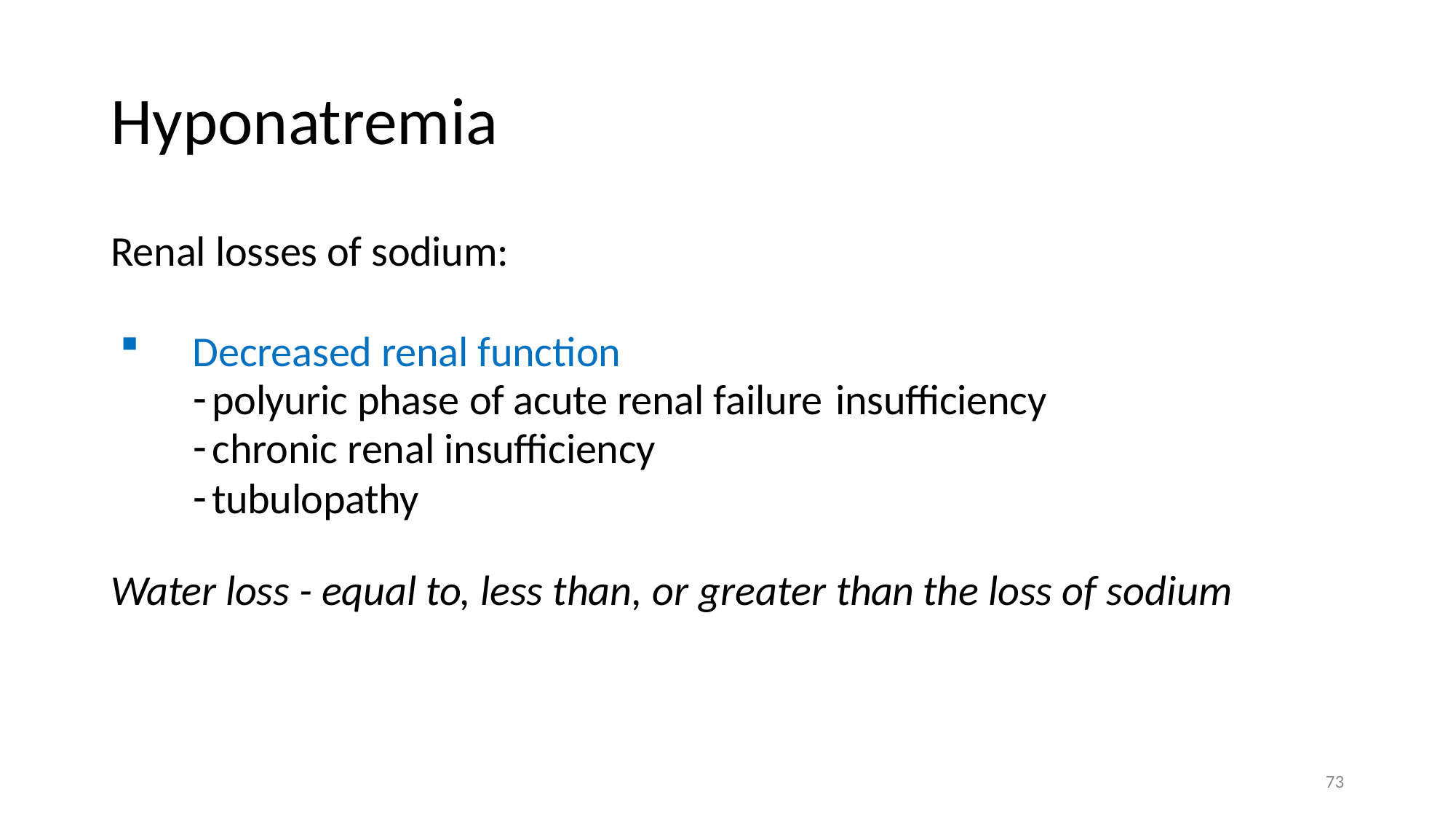

# Hyponatremia
Renal losses of sodium:

Decreased renal function
polyuric phase of acute renal failure insufficiency
chronic renal insufficiency
tubulopathy

Water loss - equal to, less than, or greater than the loss of sodium

73